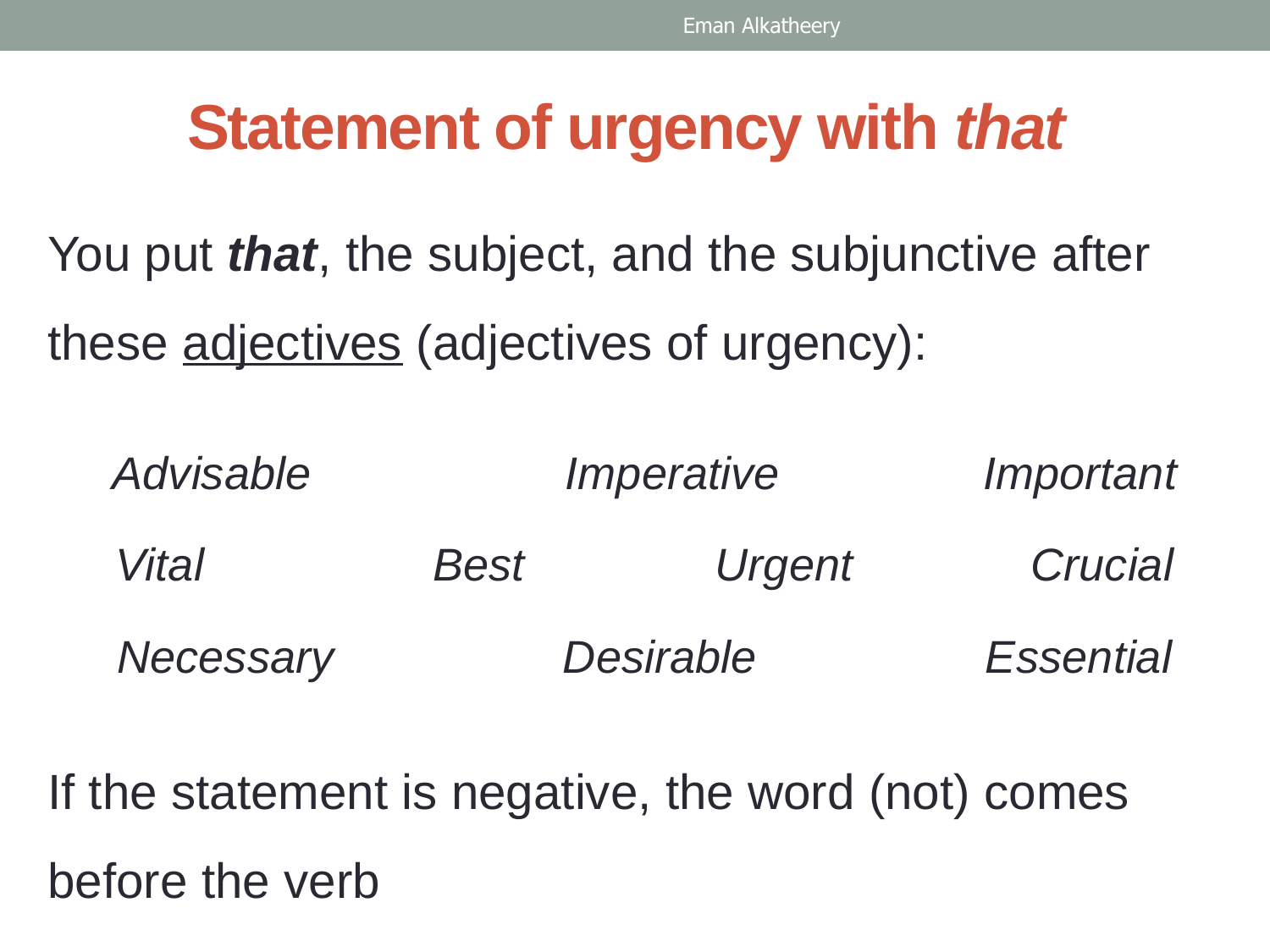

Eman Alkatheery
# Statement of urgency with that
You put that, the subject, and the subjunctive after these adjectives (adjectives of urgency):

Advisable                    Imperative                Important
Vital                  Best               Urgent              Crucial
Necessary                  Desirable                  Essential

If the statement is negative, the word (not) comes before the verb